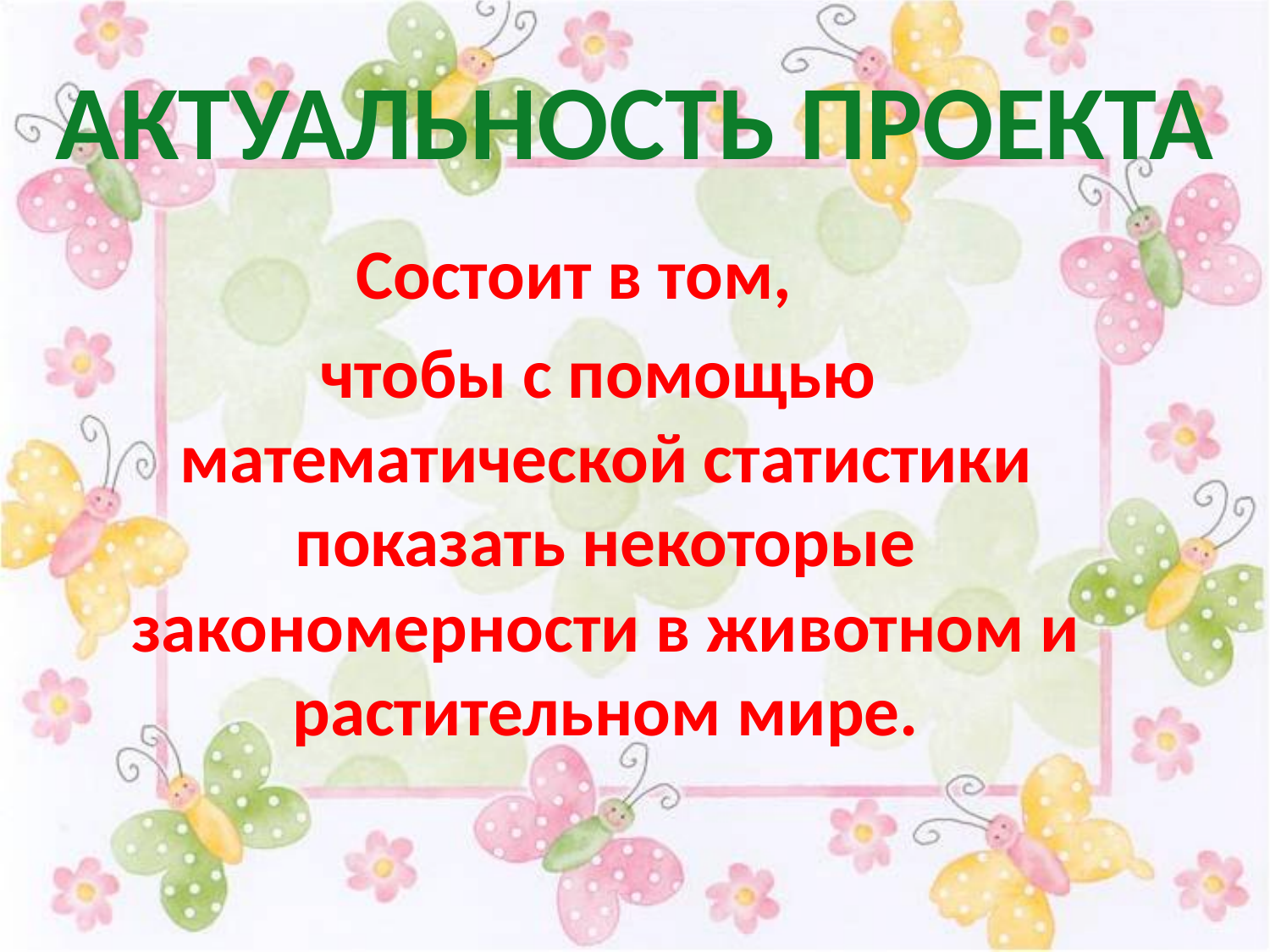

# АКТУАЛЬНОСТЬ ПРОЕКТА
Состоит в том,
  чтобы с помощью математической статистики показать некоторые закономерности в животном и растительном мире.